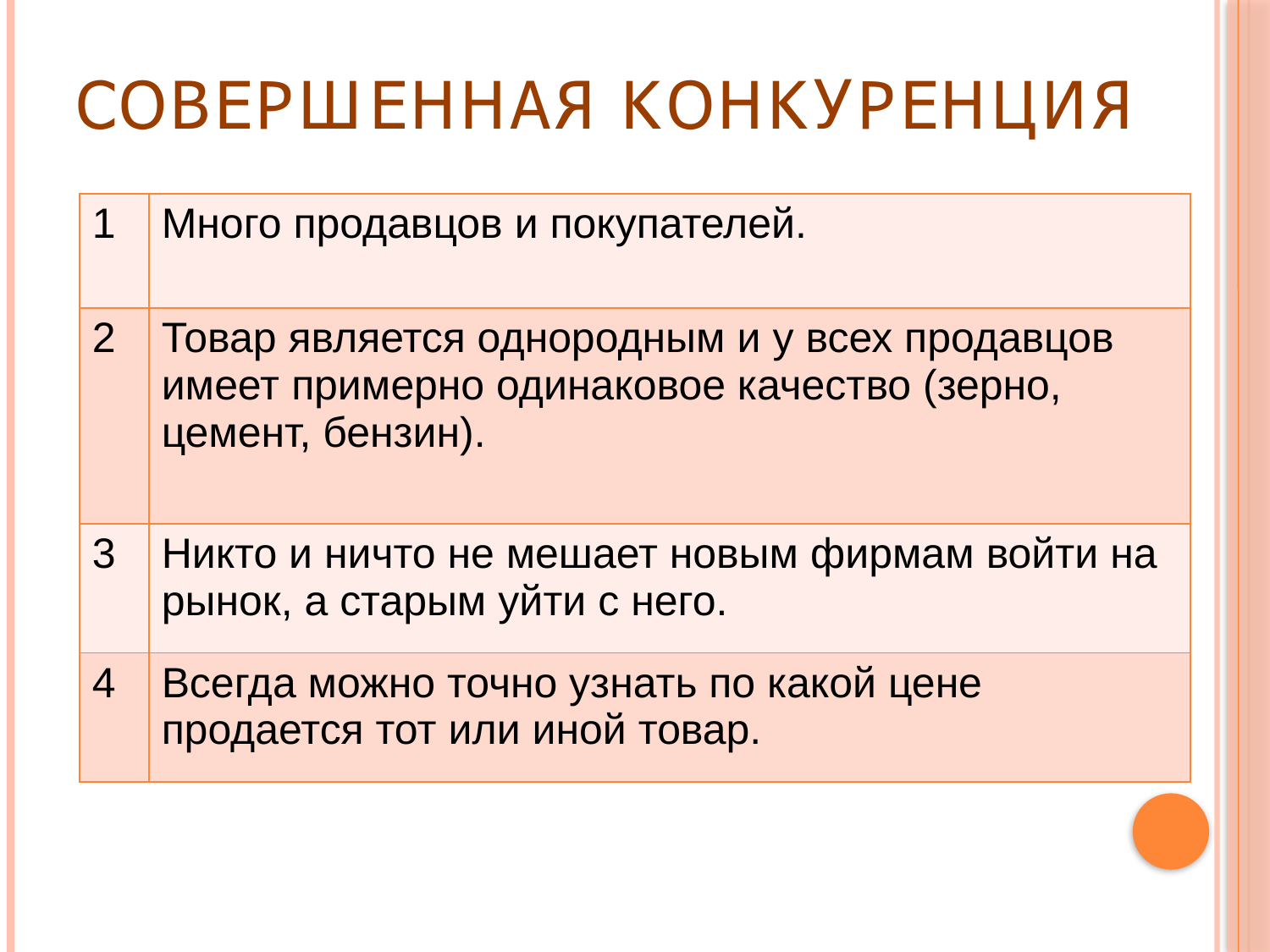

# СОВЕРШЕННАЯ КОНКУРЕНЦИЯ

| 1 | Много продавцов и покупателей. |
| --- | --- |
| 2 | Товар является однородным и у всех продавцов имеет примерно одинаковое качество (зерно, цемент, бензин). |
| 3 | Никто и ничто не мешает новым фирмам войти на рынок, а старым уйти с него. |
| 4 | Всегда можно точно узнать по какой цене продается тот или иной товар. |